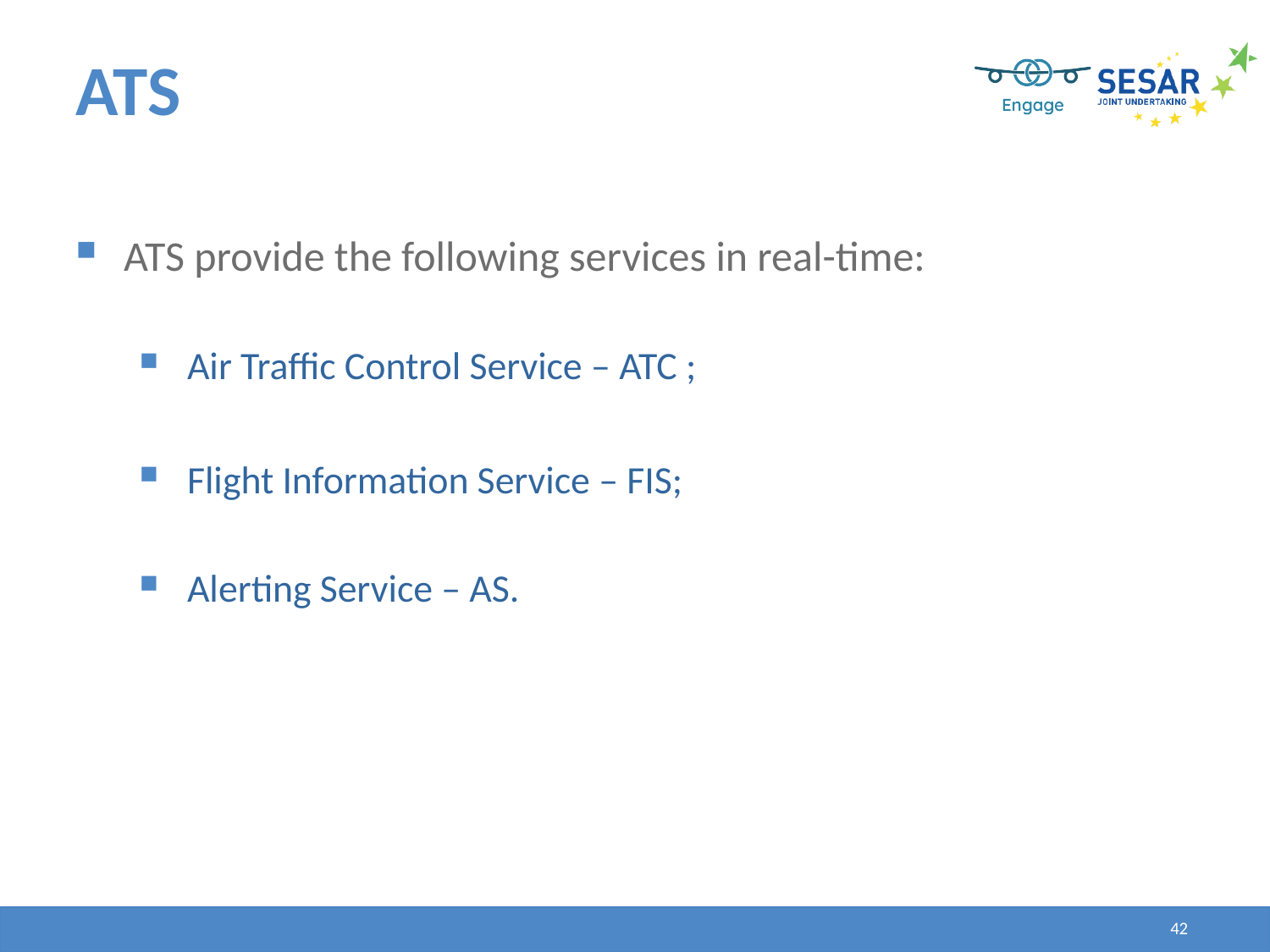

ATS
ATS provide the following services in real-time:

Air Traffic Control Service – ATC ;

Flight Information Service – FIS;

Alerting Service – AS.

42